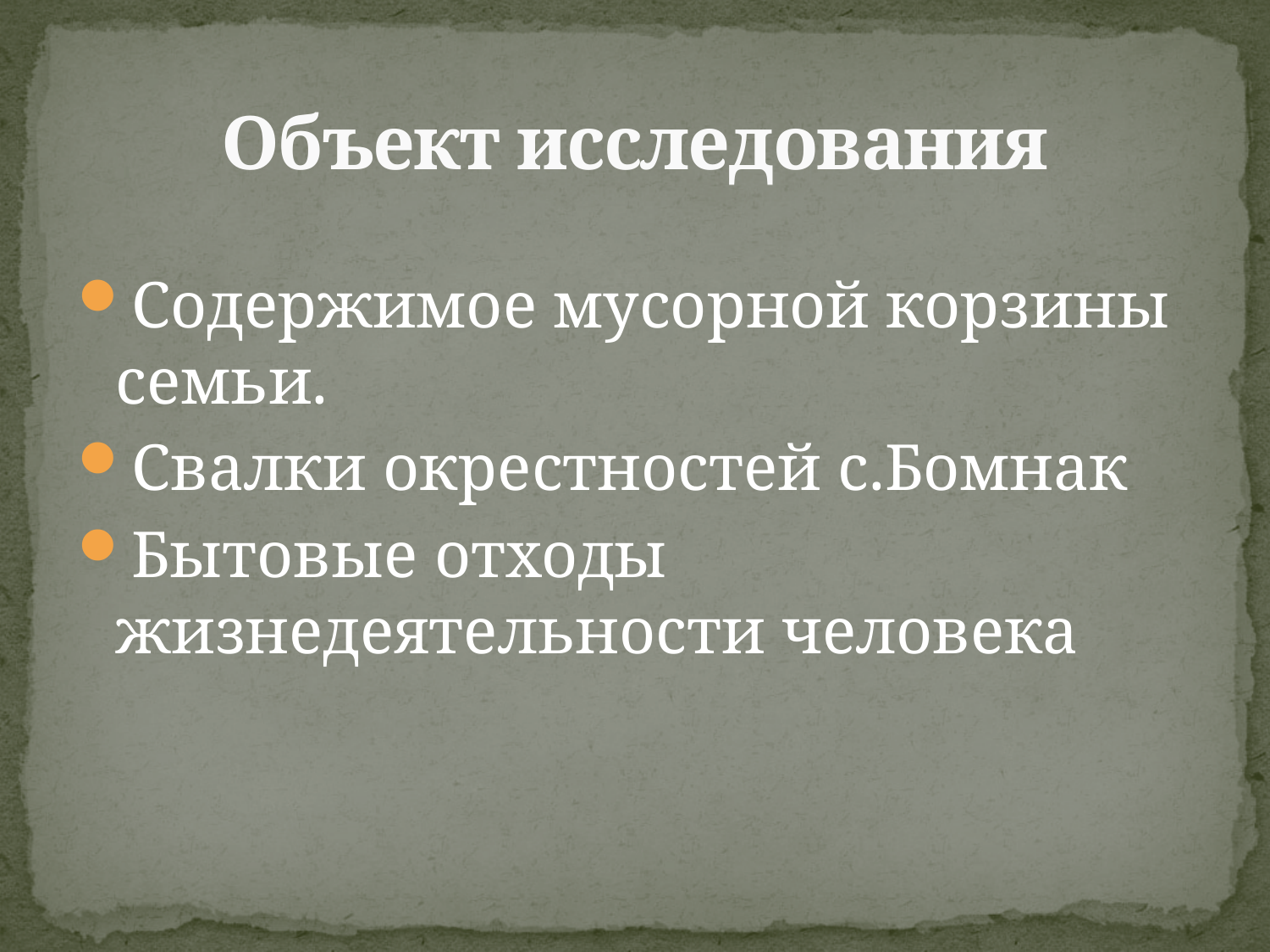

# Объект исследования
Содержимое мусорной корзины семьи.
Свалки окрестностей с.Бомнак
Бытовые отходы жизнедеятельности человека